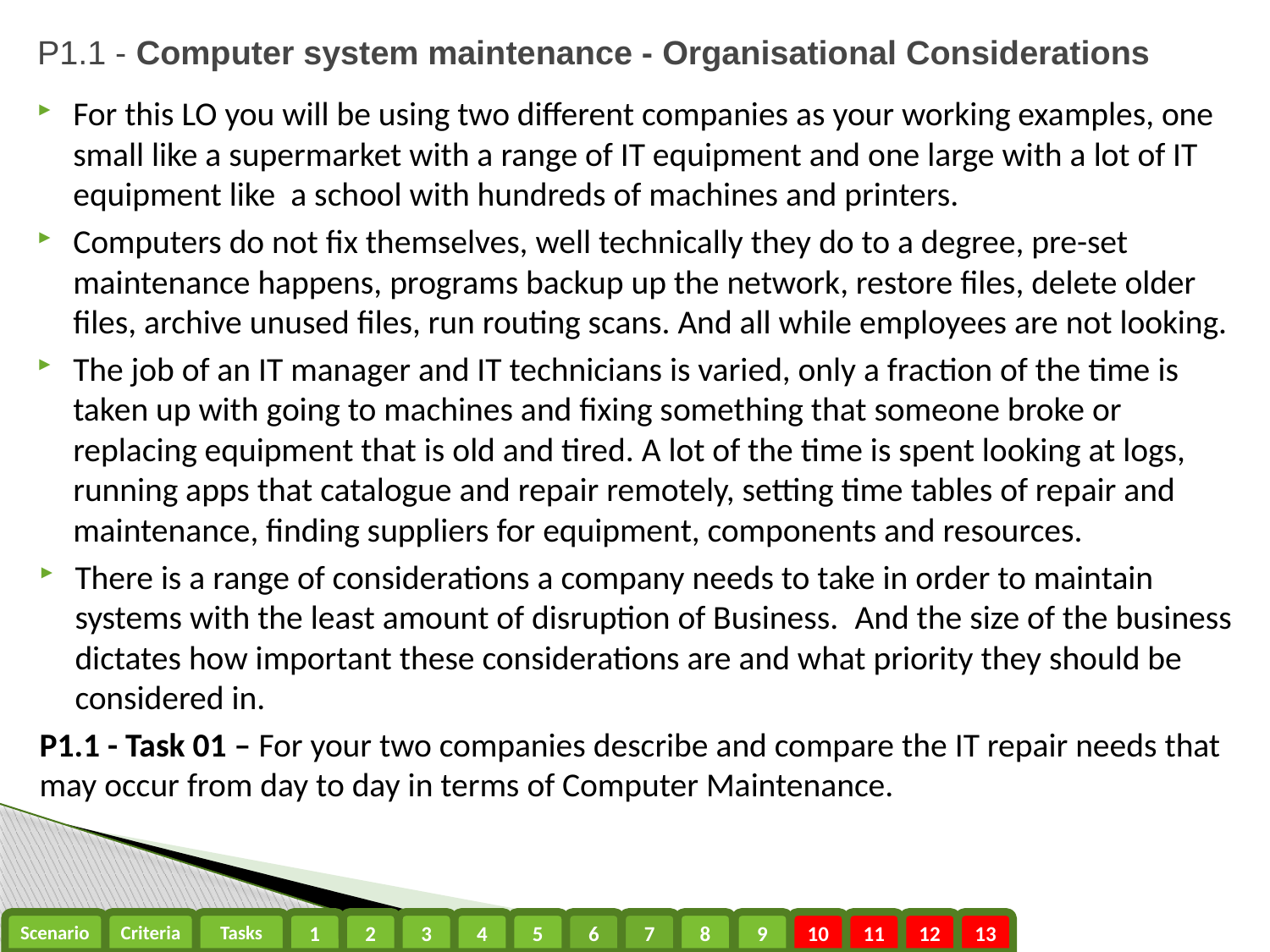

# P1.1 - Computer system maintenance - Organisational Considerations
For this LO you will be using two different companies as your working examples, one small like a supermarket with a range of IT equipment and one large with a lot of IT equipment like  a school with hundreds of machines and printers.
Computers do not fix themselves, well technically they do to a degree, pre-set maintenance happens, programs backup up the network, restore files, delete older files, archive unused files, run routing scans. And all while employees are not looking.
The job of an IT manager and IT technicians is varied, only a fraction of the time is taken up with going to machines and fixing something that someone broke or replacing equipment that is old and tired. A lot of the time is spent looking at logs, running apps that catalogue and repair remotely, setting time tables of repair and maintenance, finding suppliers for equipment, components and resources.
There is a range of considerations a company needs to take in order to maintain systems with the least amount of disruption of Business.  And the size of the business dictates how important these considerations are and what priority they should be considered in.
P1.1 - Task 01 – For your two companies describe and compare the IT repair needs that may occur from day to day in terms of Computer Maintenance.